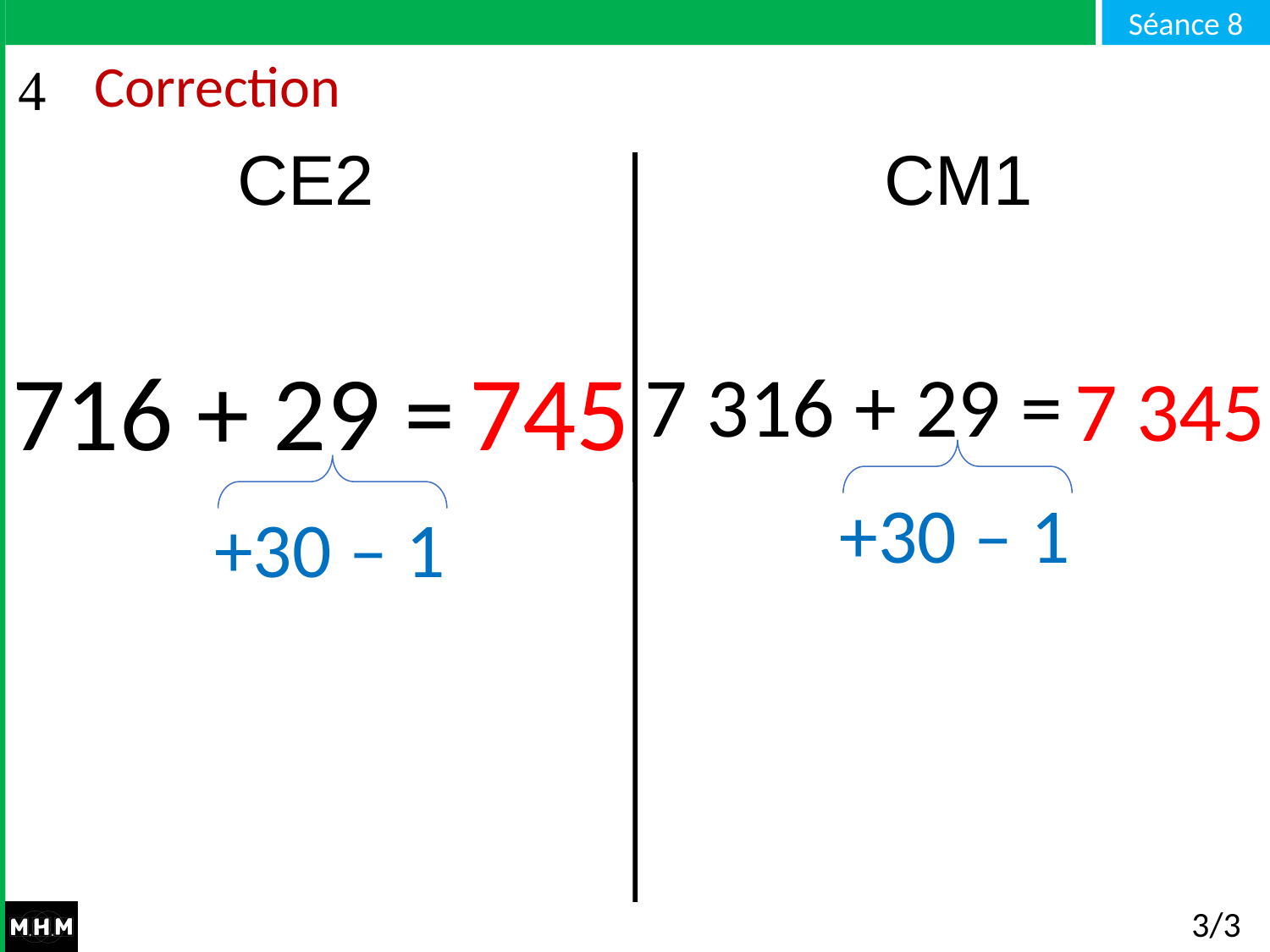

# Correction
CE2                          CM1

7 316 + 29 =
716 + 29 =
745
7 345

+30 – 1
+30 – 1
3/3